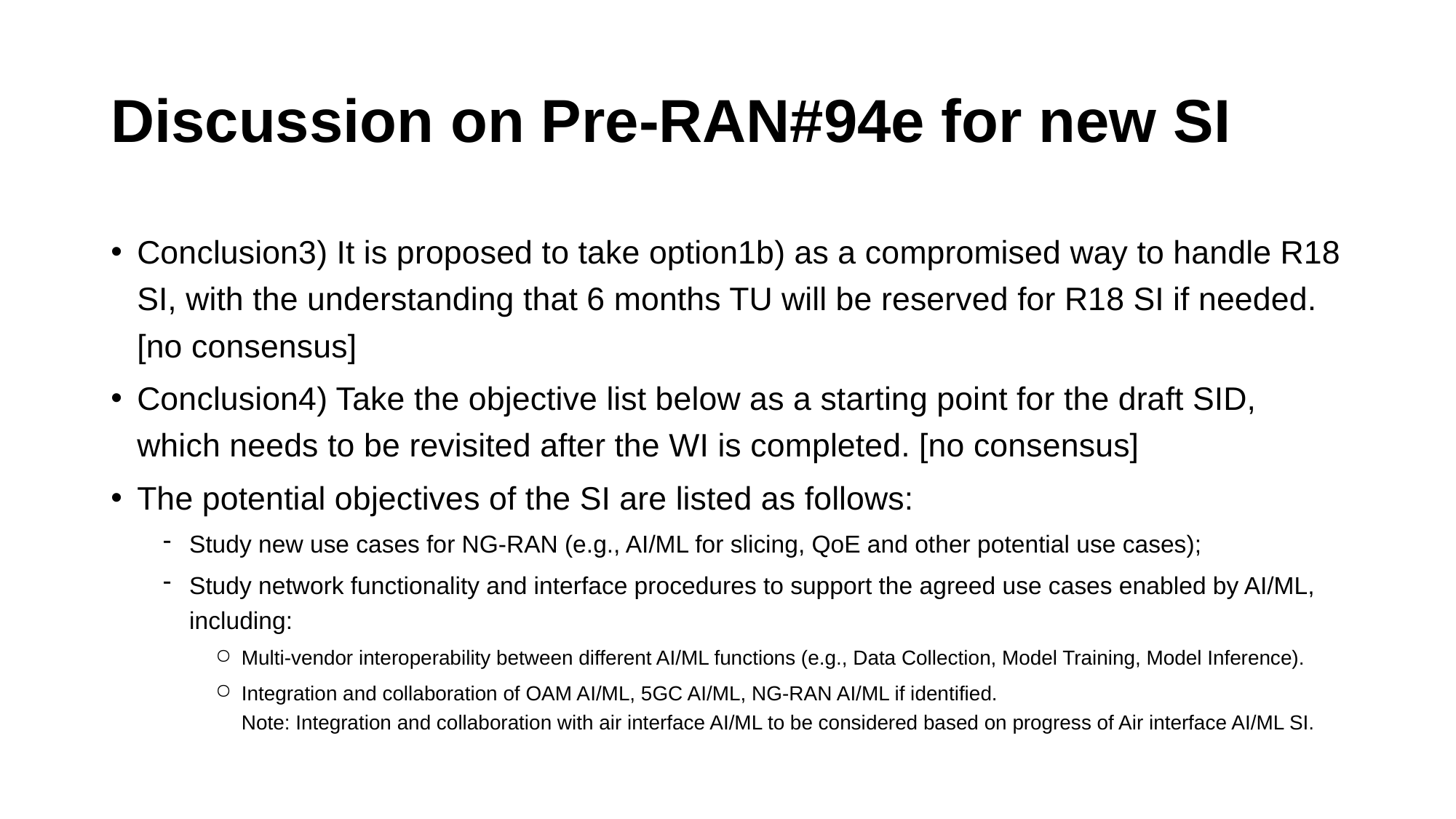

# Discussion on Pre-RAN#94e for new SI
Conclusion3) It is proposed to take option1b) as a compromised way to handle R18 SI, with the understanding that 6 months TU will be reserved for R18 SI if needed. [no consensus]
Conclusion4) Take the objective list below as a starting point for the draft SID, which needs to be revisited after the WI is completed. [no consensus]
The potential objectives of the SI are listed as follows:
Study new use cases for NG-RAN (e.g., AI/ML for slicing, QoE and other potential use cases);
Study network functionality and interface procedures to support the agreed use cases enabled by AI/ML,
including:
Multi-vendor interoperability between different AI/ML functions (e.g., Data Collection, Model Training, Model Inference).
Integration and collaboration of OAM AI/ML, 5GC AI/ML, NG-RAN AI/ML if identified.
Note: Integration and collaboration with air interface AI/ML to be considered based on progress of Air interface AI/ML SI.